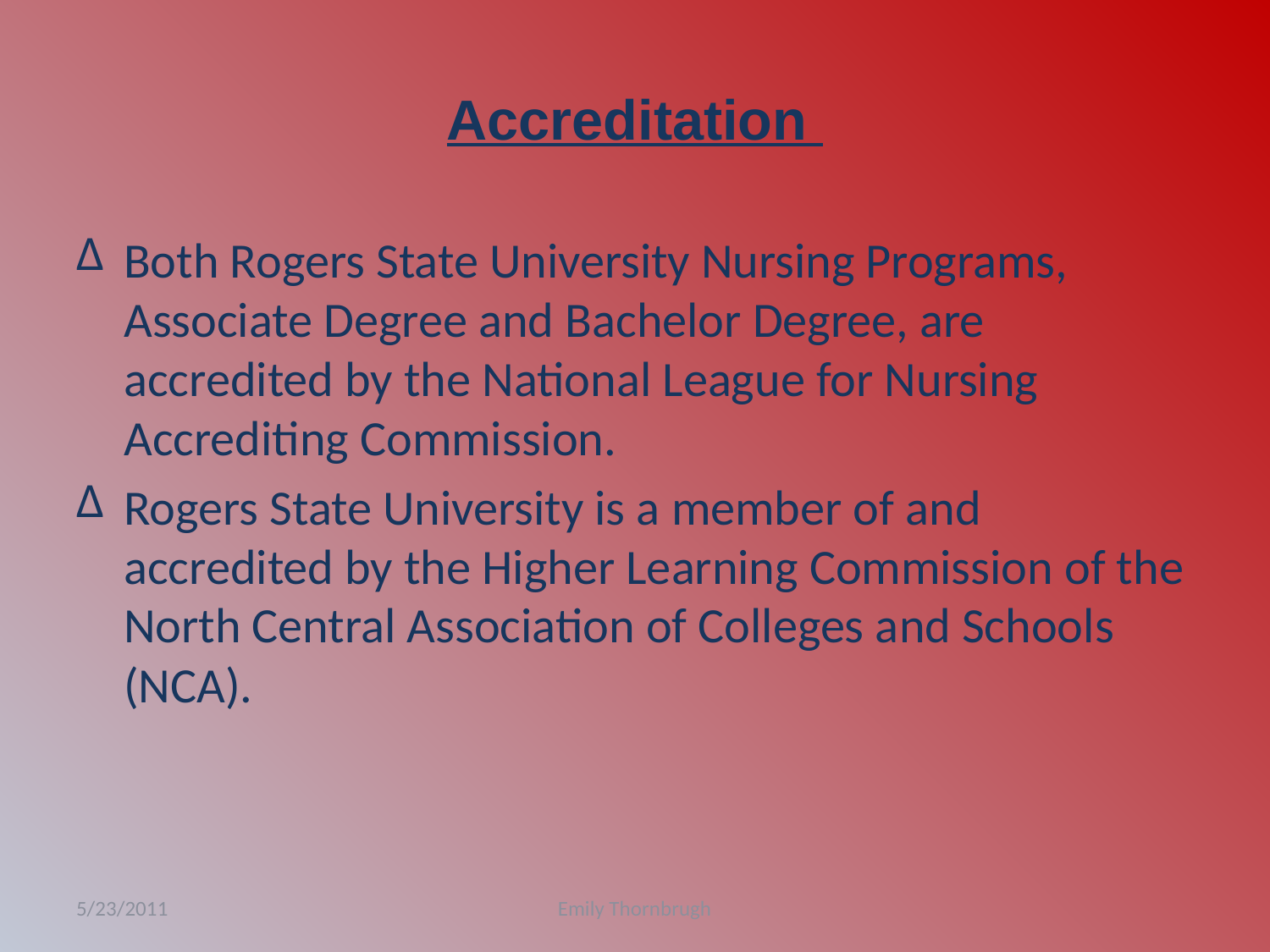

# Accreditation
Both Rogers State University Nursing Programs, Associate Degree and Bachelor Degree, are accredited by the National League for Nursing Accrediting Commission.
Rogers State University is a member of and accredited by the Higher Learning Commission of the North Central Association of Colleges and Schools (NCA).

5/23/2011
Emily Thornbrugh